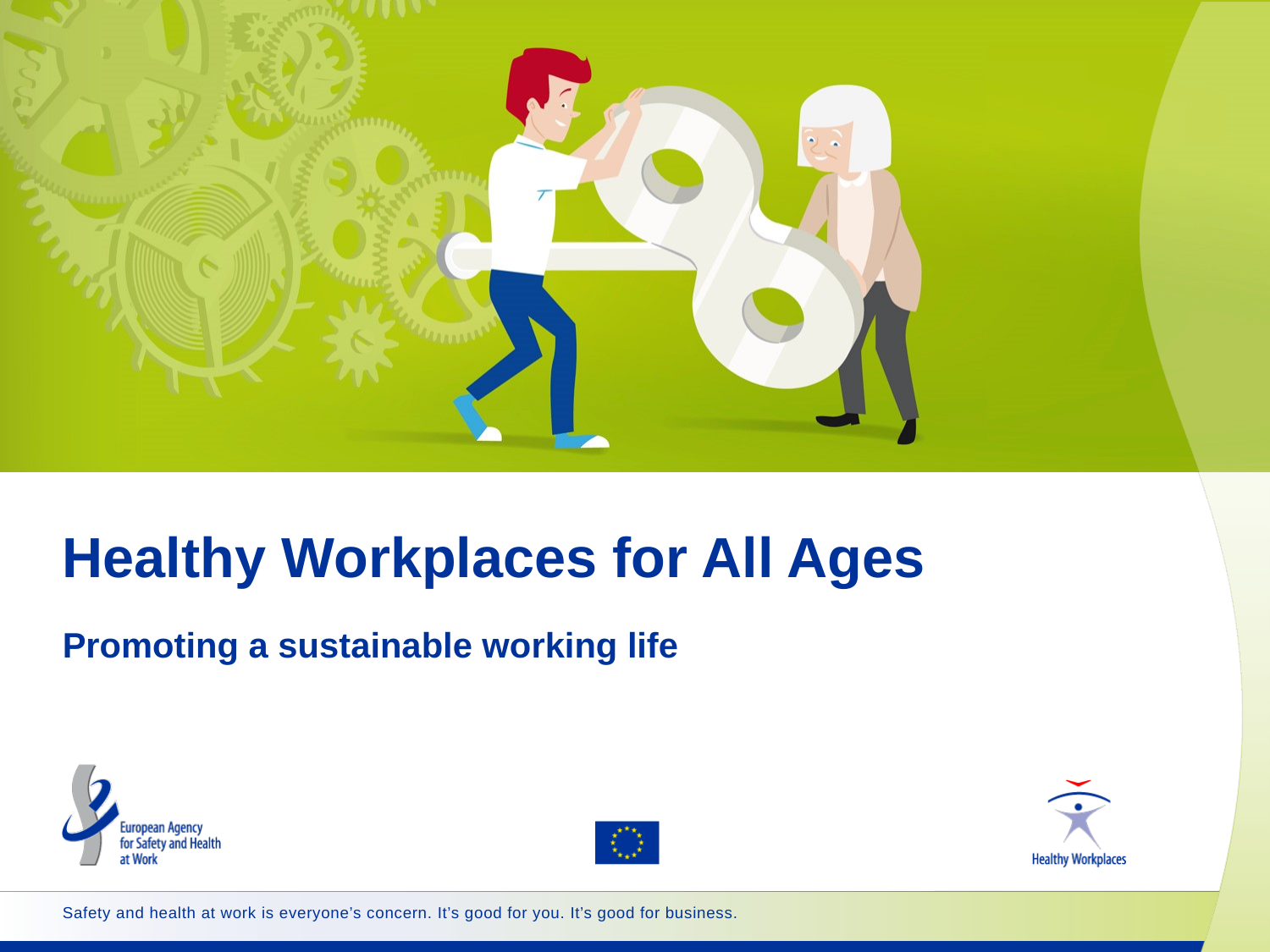

# Healthy Workplaces for All Ages
Promoting a sustainable working life